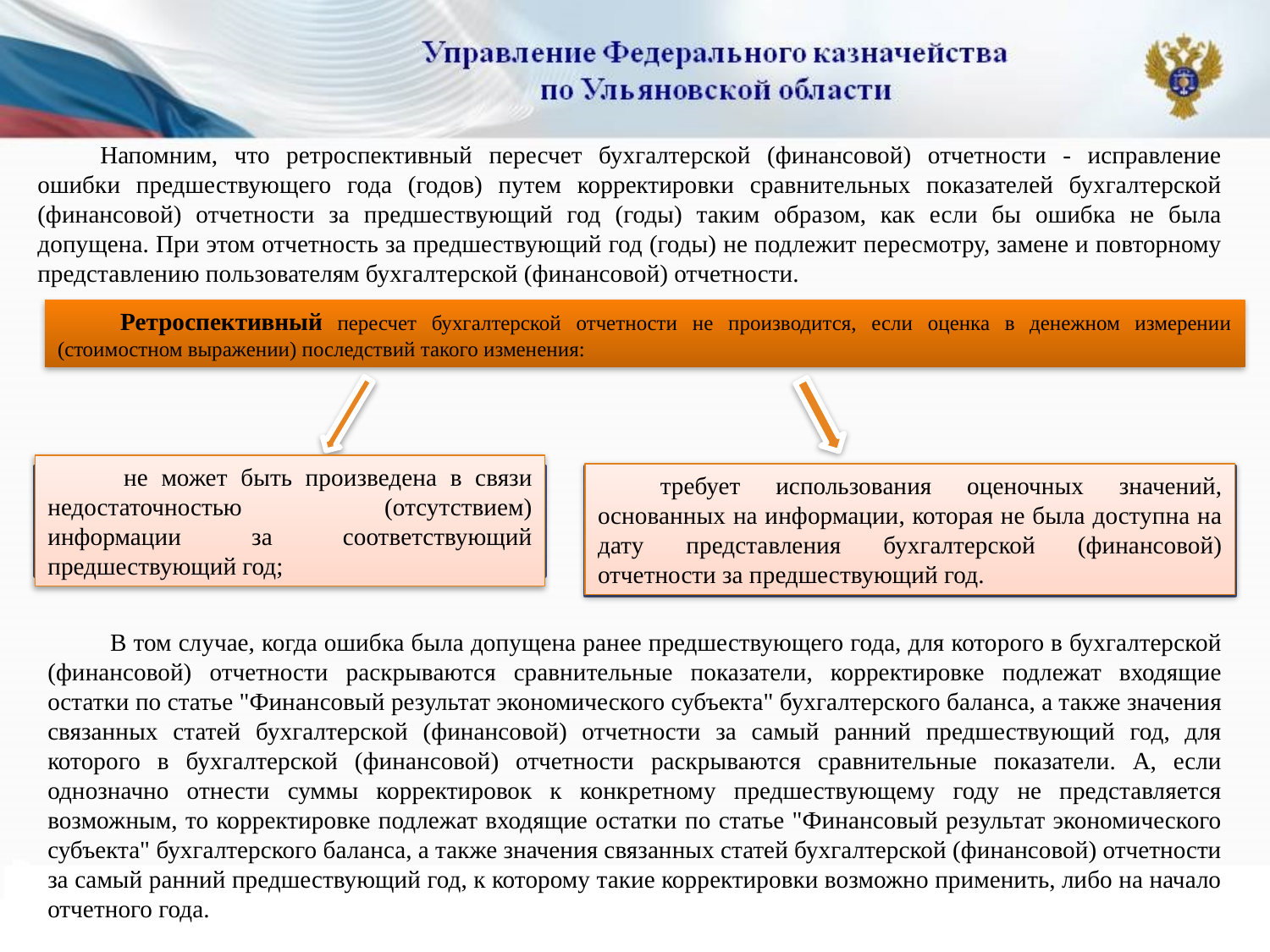

Напомним, что ретроспективный пересчет бухгалтерской (финансовой) отчетности - исправление ошибки предшествующего года (годов) путем корректировки сравнительных показателей бухгалтерской (финансовой) отчетности за предшествующий год (годы) таким образом, как если бы ошибка не была допущена. При этом отчетность за предшествующий год (годы) не подлежит пересмотру, замене и повторному представлению пользователям бухгалтерской (финансовой) отчетности.
Ретроспективный пересчет бухгалтерской отчетности не производится, если оценка в денежном измерении (стоимостном выражении) последствий такого изменения:

 не может быть произведена в связи недостаточностью (отсутствием) информации за соответствующий предшествующий год;
требует использования оценочных значений, основанных на информации, которая не была доступна на дату представления бухгалтерской (финансовой) отчетности за предшествующий год.

В том случае, когда ошибка была допущена ранее предшествующего года, для которого в бухгалтерской (финансовой) отчетности раскрываются сравнительные показатели, корректировке подлежат входящие остатки по статье "Финансовый результат экономического субъекта" бухгалтерского баланса, а также значения связанных статей бухгалтерской (финансовой) отчетности за самый ранний предшествующий год, для которого в бухгалтерской (финансовой) отчетности раскрываются сравнительные показатели. А, если однозначно отнести суммы корректировок к конкретному предшествующему году не представляется возможным, то корректировке подлежат входящие остатки по статье "Финансовый результат экономического субъекта" бухгалтерского баланса, а также значения связанных статей бухгалтерской (финансовой) отчетности за самый ранний предшествующий год, к которому такие корректировки возможно применить, либо на начало отчетного года.